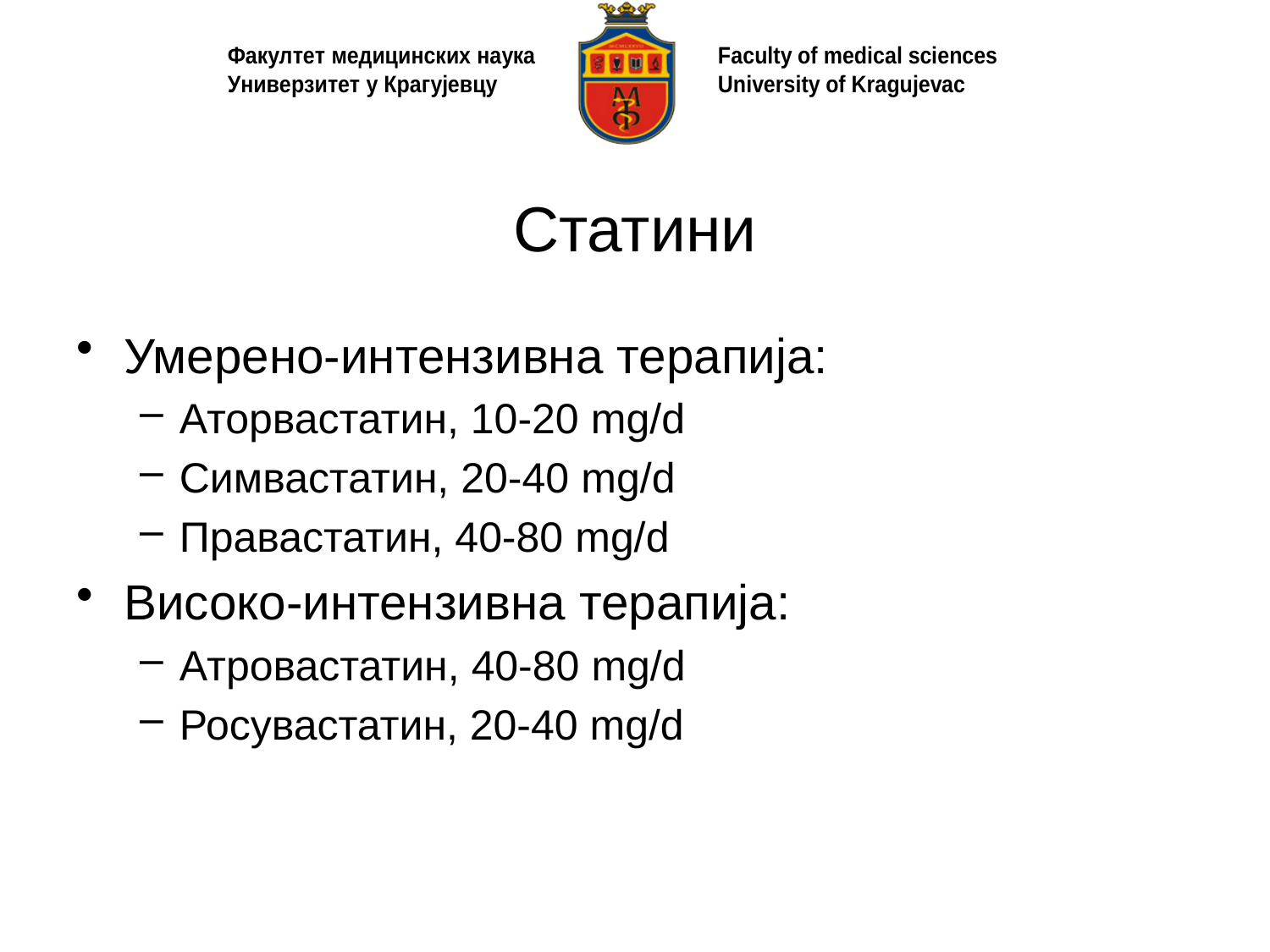

# Статини
Умерено-интензивна терапија:
Аторвастатин, 10-20 mg/d
Симвастатин, 20-40 mg/d
Правастатин, 40-80 mg/d
Високо-интензивна терапија:
Атровастатин, 40-80 mg/d
Росувастатин, 20-40 mg/d